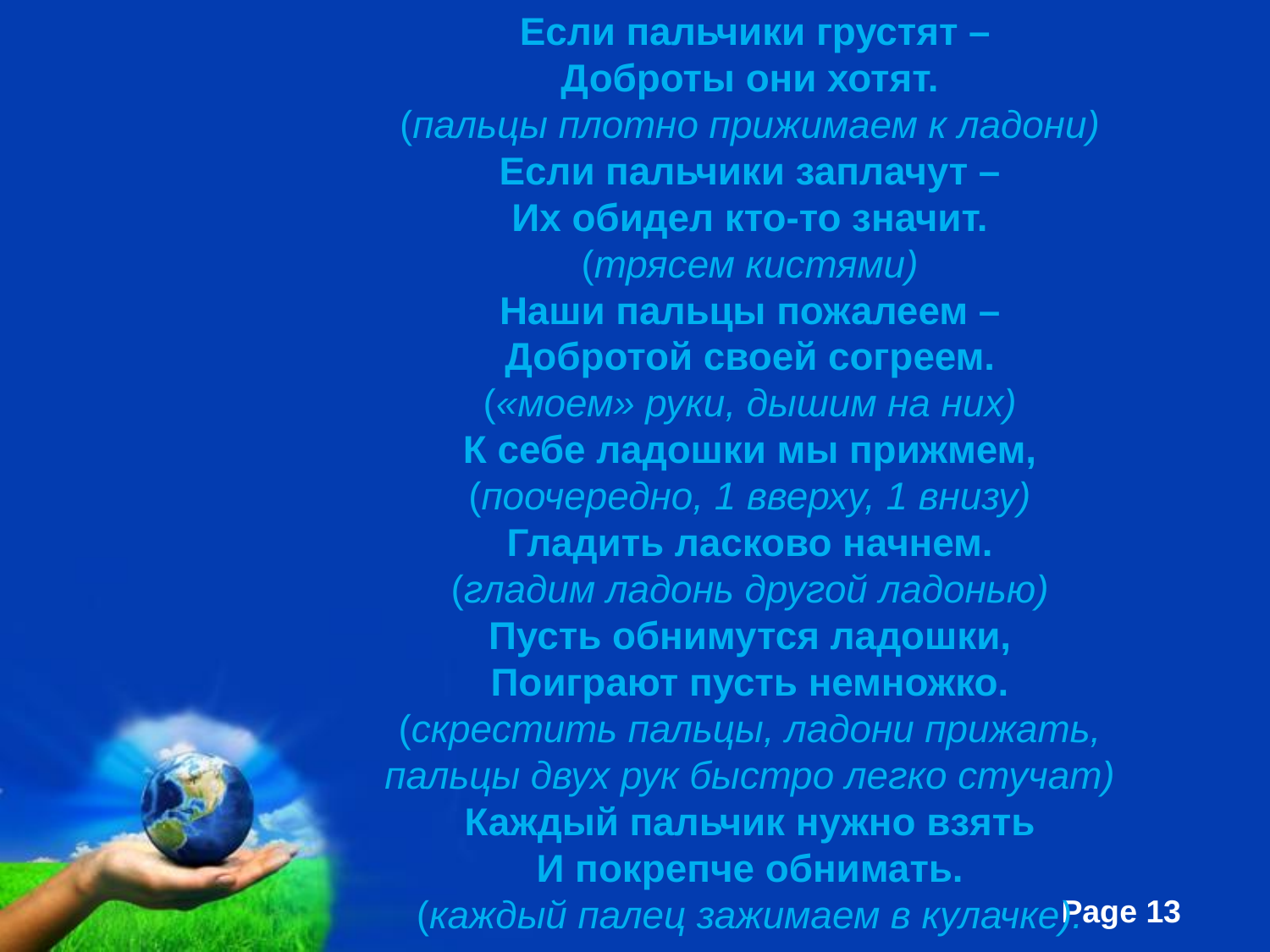

Если пальчики грустят –
Доброты они хотят.
(пальцы плотно прижимаем к ладони)
Если пальчики заплачут –
Их обидел кто-то значит.
(трясем кистями)
Наши пальцы пожалеем –
Добротой своей согреем.
(«моем» руки, дышим на них)
К себе ладошки мы прижмем,
(поочередно, 1 вверху, 1 внизу)
Гладить ласково начнем.
(гладим ладонь другой ладонью)
Пусть обнимутся ладошки,
Поиграют пусть немножко.
(скрестить пальцы, ладони прижать,
пальцы двух рук быстро легко стучат)
Каждый пальчик нужно взять
И покрепче обнимать.
(каждый палец зажимаем в кулачке).